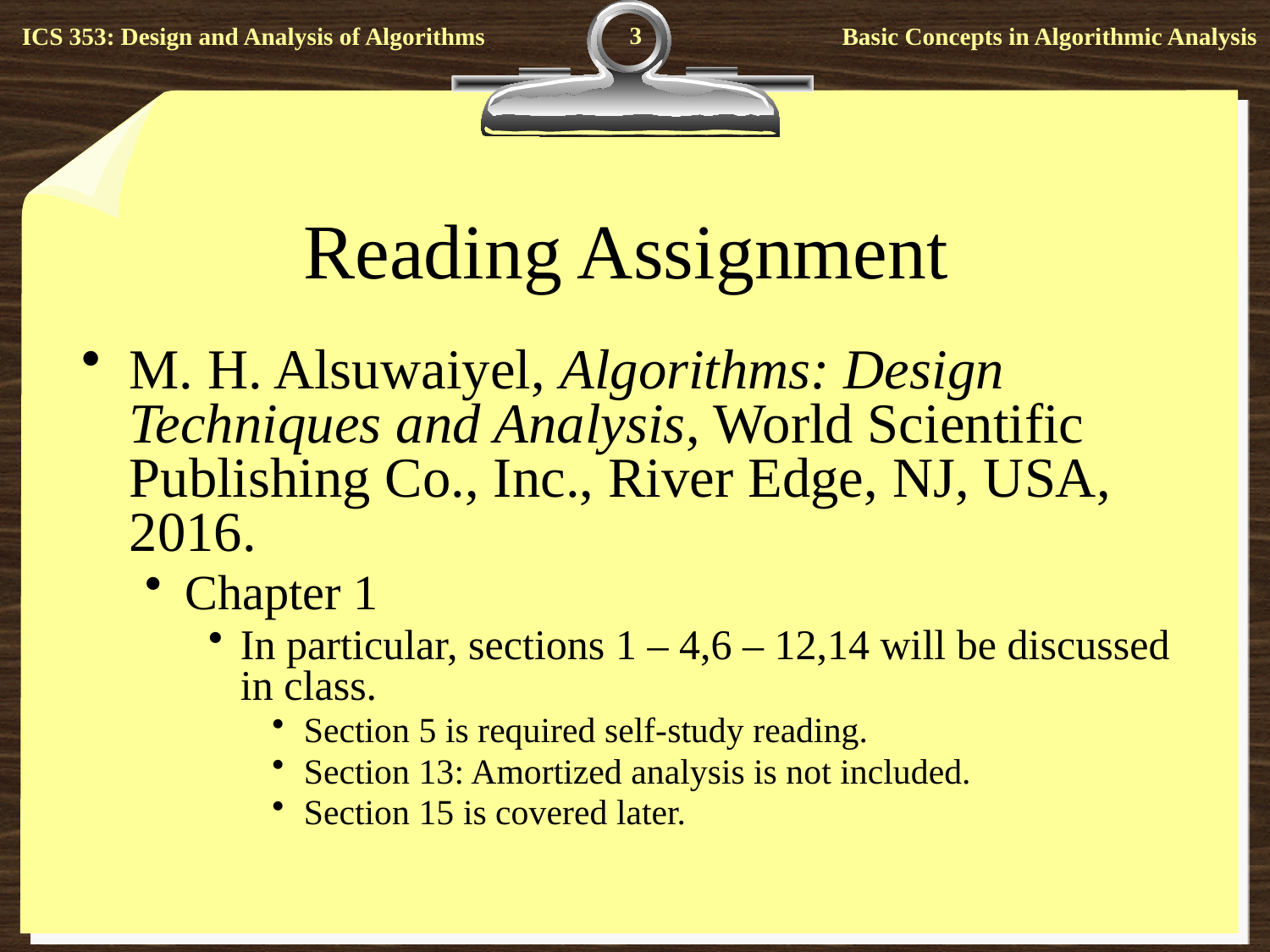

3
# Reading Assignment
M. H. Alsuwaiyel, Algorithms: Design Techniques and Analysis, World Scientific Publishing Co., Inc., River Edge, NJ, USA, 2016.
Chapter 1
In particular, sections 1 – 4,6 – 12,14 will be discussed in class.
Section 5 is required self-study reading.
Section 13: Amortized analysis is not included.
Section 15 is covered later.